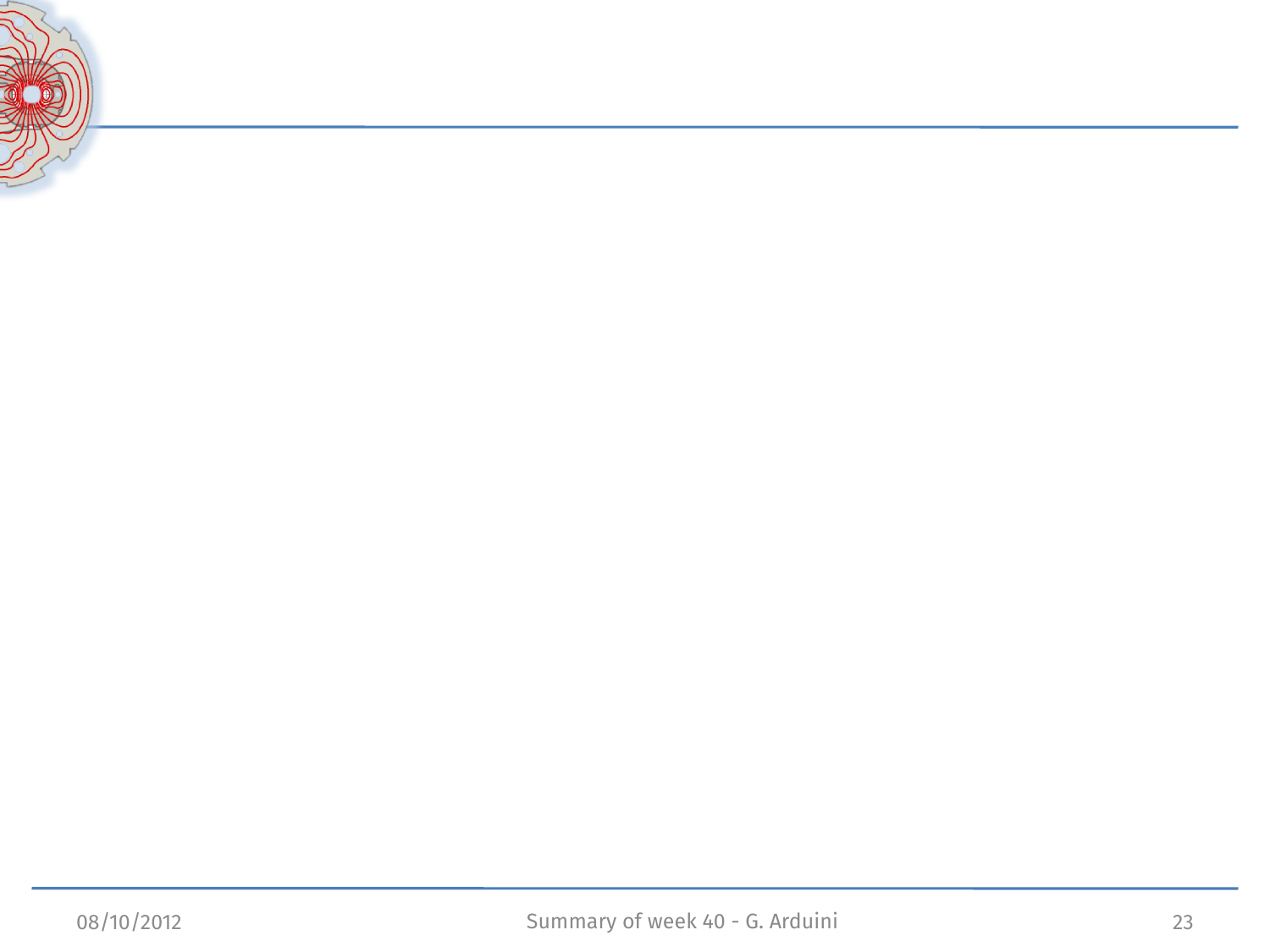

#

08/10/2012
23
Summary of week 40 - G. Arduini